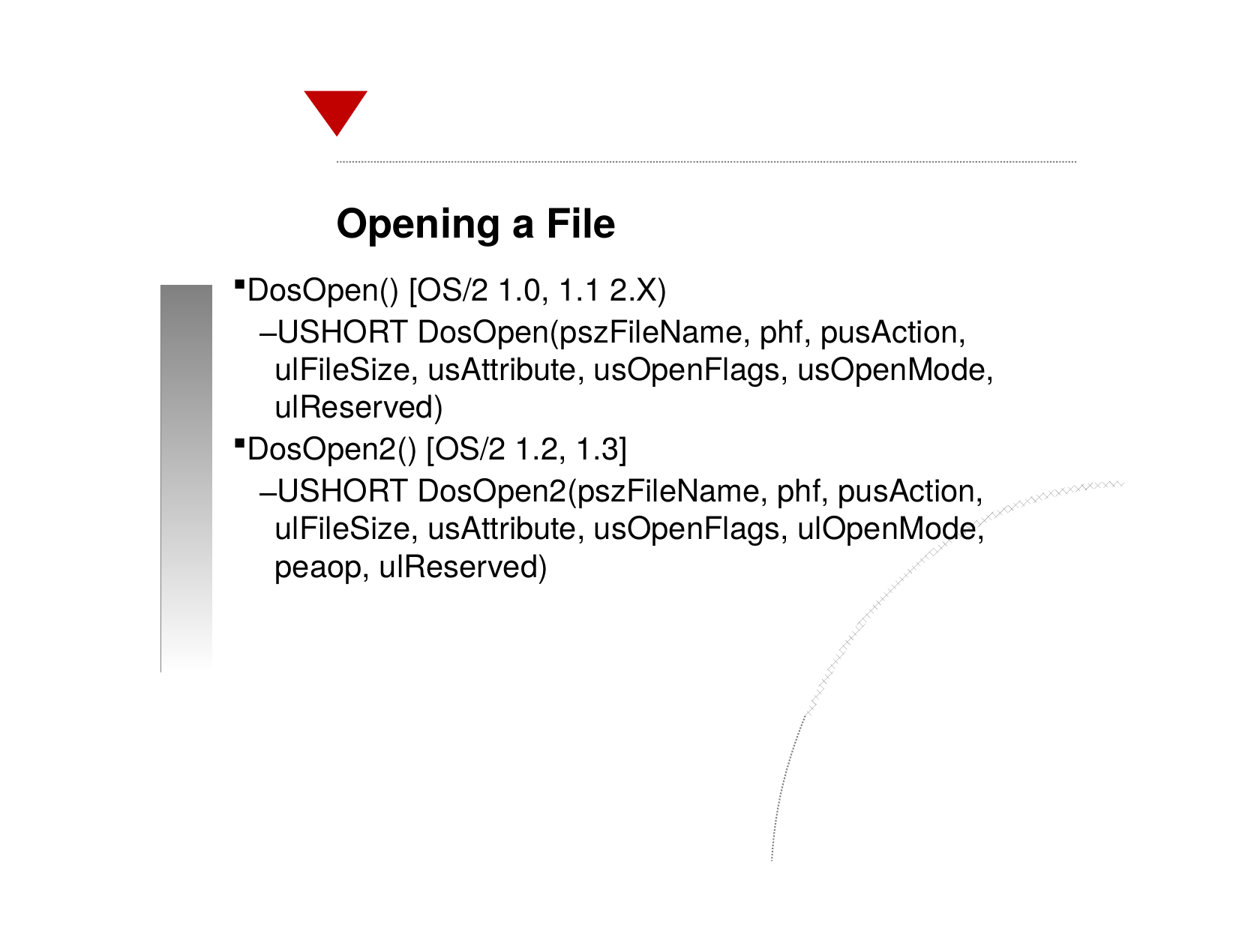

Opening a File
DosOpen() [OS/2 1.0, 1.1 2.X)
USHORT DosOpen(pszFileName, phf, pusAction, ulFileSize, usAttribute, usOpenFlags, usOpenMode, ulReserved)
DosOpen2() [OS/2 1.2, 1.3]
USHORT DosOpen2(pszFileName, phf, pusAction, ulFileSize, usAttribute, usOpenFlags, ulOpenMode, peaop, ulReserved)